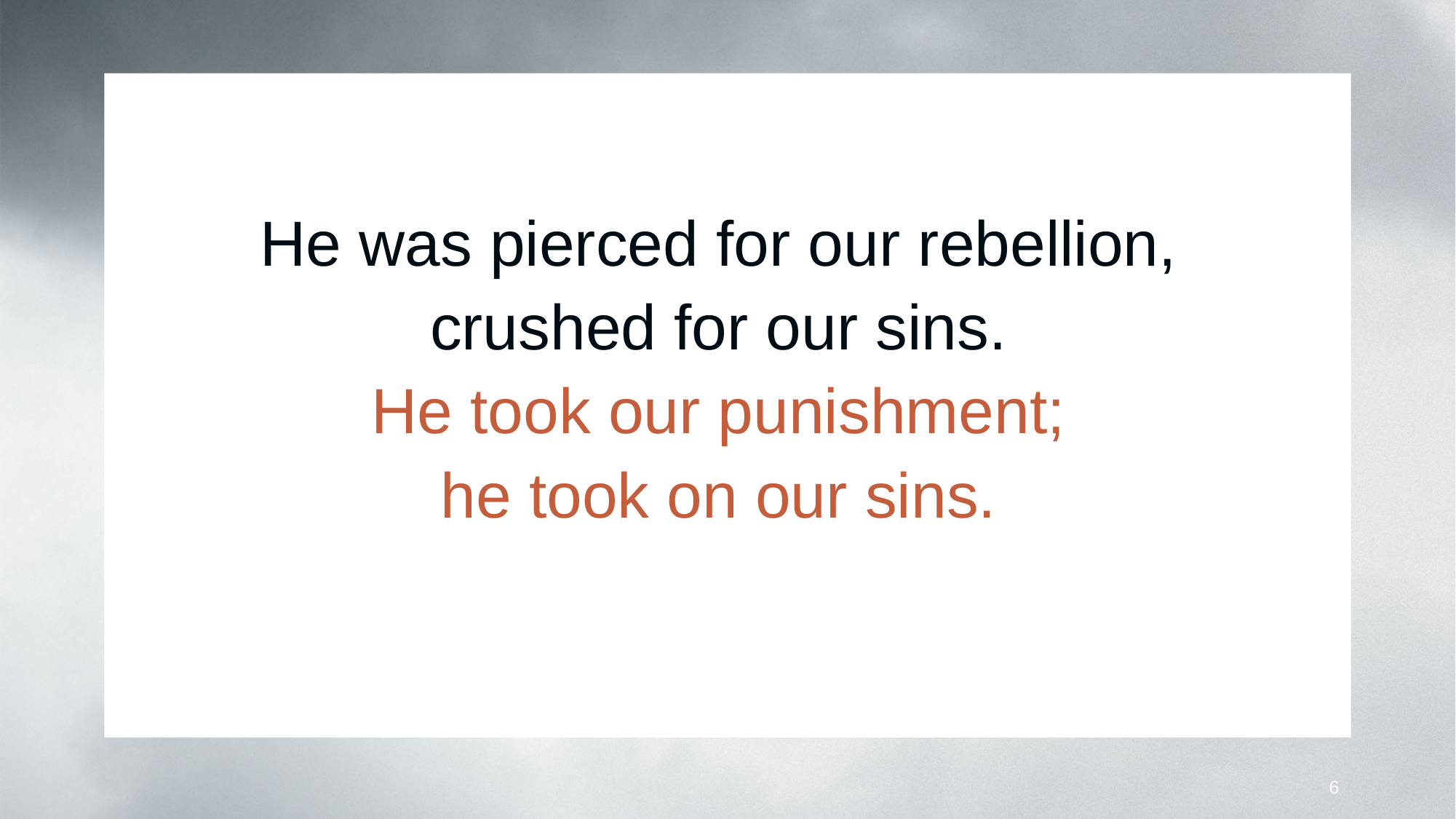

He was pierced for our rebellion,
crushed for our sins.
He took our punishment;
he took on our sins.
6